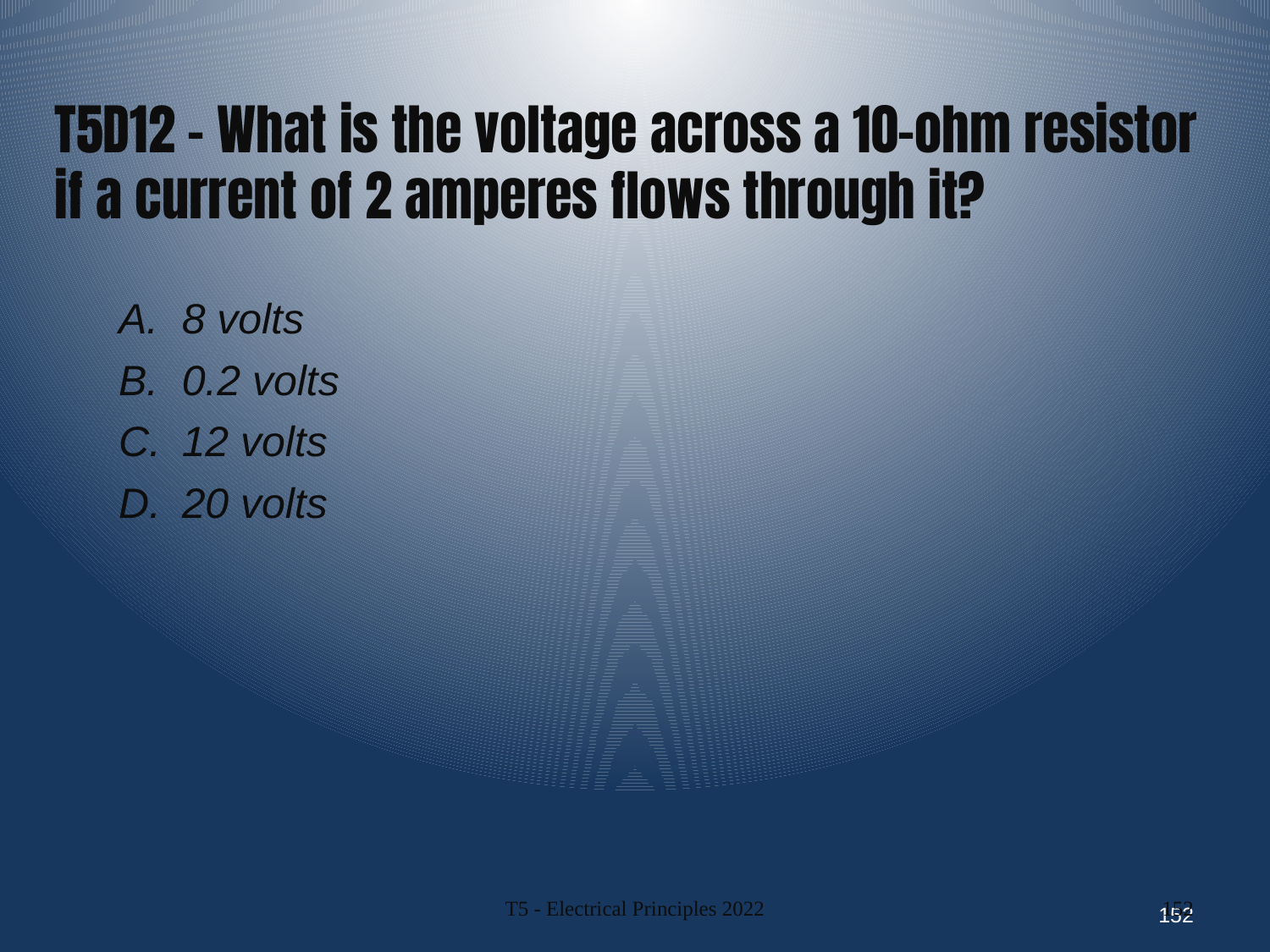

T5D12 - What is the voltage across a 10-ohm resistor if a current of 2 amperes flows through it?
A.	8 volts
B.	0.2 volts
C.	12 volts
D.	20 volts
152
T5 - Electrical Principles 2022
152